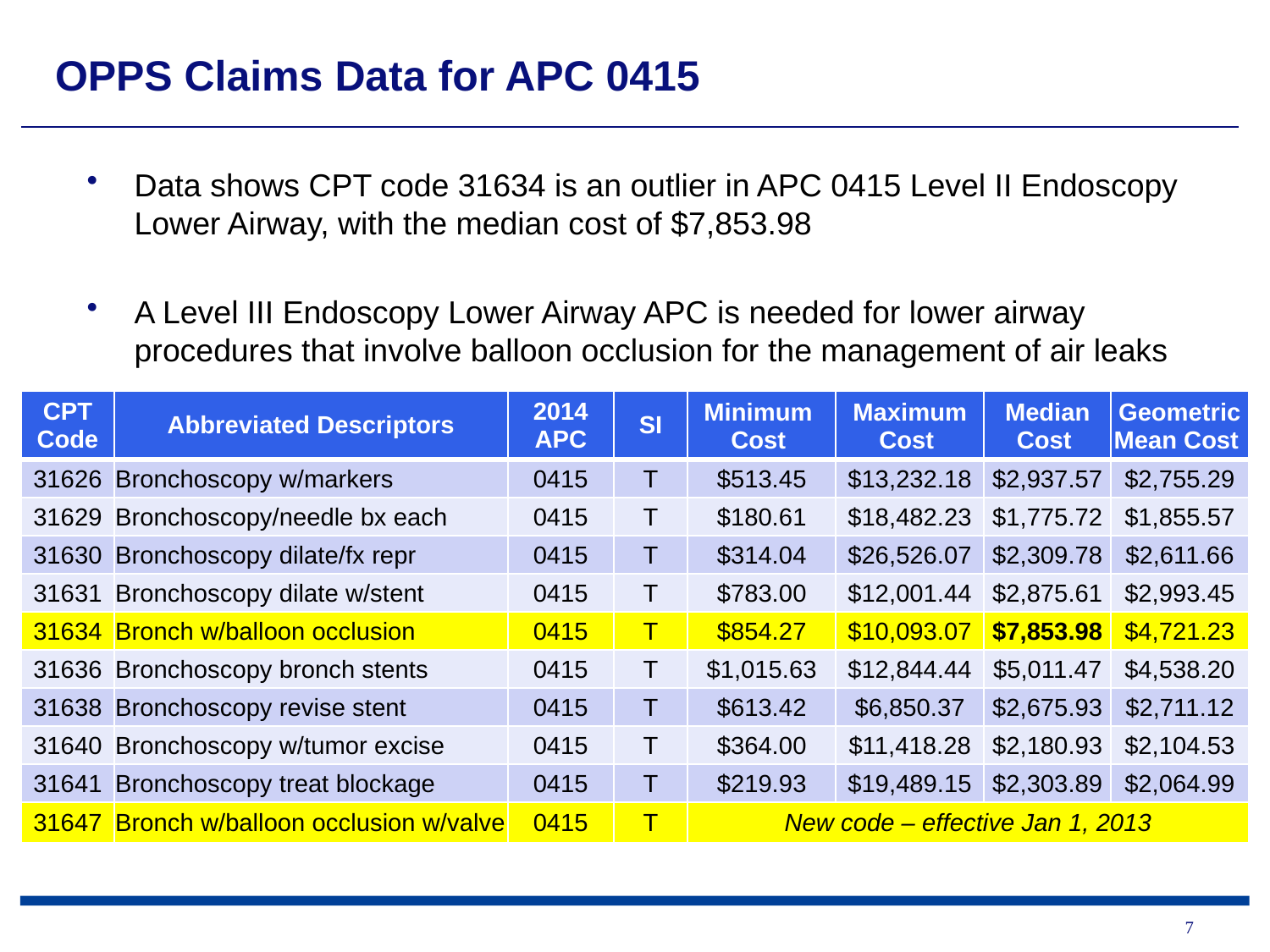

# OPPS Claims Data for APC 0415
Data shows CPT code 31634 is an outlier in APC 0415 Level II Endoscopy Lower Airway, with the median cost of $7,853.98

A Level III Endoscopy Lower Airway APC is needed for lower airway procedures that involve balloon occlusion for the management of air leaks
| CPT Code | Abbreviated Descriptors | 2014 APC | SI | Minimum Cost | Maximum Cost | Median Cost | Geometric Mean Cost |
| --- | --- | --- | --- | --- | --- | --- | --- |
| 31626 | Bronchoscopy w/markers | 0415 | T | $513.45 | $13,232.18 | $2,937.57 | $2,755.29 |
| 31629 | Bronchoscopy/needle bx each | 0415 | T | $180.61 | $18,482.23 | $1,775.72 | $1,855.57 |
| 31630 | Bronchoscopy dilate/fx repr | 0415 | T | $314.04 | $26,526.07 | $2,309.78 | $2,611.66 |
| 31631 | Bronchoscopy dilate w/stent | 0415 | T | $783.00 | $12,001.44 | $2,875.61 | $2,993.45 |
| 31634 | Bronch w/balloon occlusion | 0415 | T | $854.27 | $10,093.07 | $7,853.98 | $4,721.23 |
| 31636 | Bronchoscopy bronch stents | 0415 | T | $1,015.63 | $12,844.44 | $5,011.47 | $4,538.20 |
| 31638 | Bronchoscopy revise stent | 0415 | T | $613.42 | $6,850.37 | $2,675.93 | $2,711.12 |
| 31640 | Bronchoscopy w/tumor excise | 0415 | T | $364.00 | $11,418.28 | $2,180.93 | $2,104.53 |
| 31641 | Bronchoscopy treat blockage | 0415 | T | $219.93 | $19,489.15 | $2,303.89 | $2,064.99 |
| 31647 | Bronch w/balloon occlusion w/valve | 0415 | T | New code – effective Jan 1, 2013 |  |  |  |
7